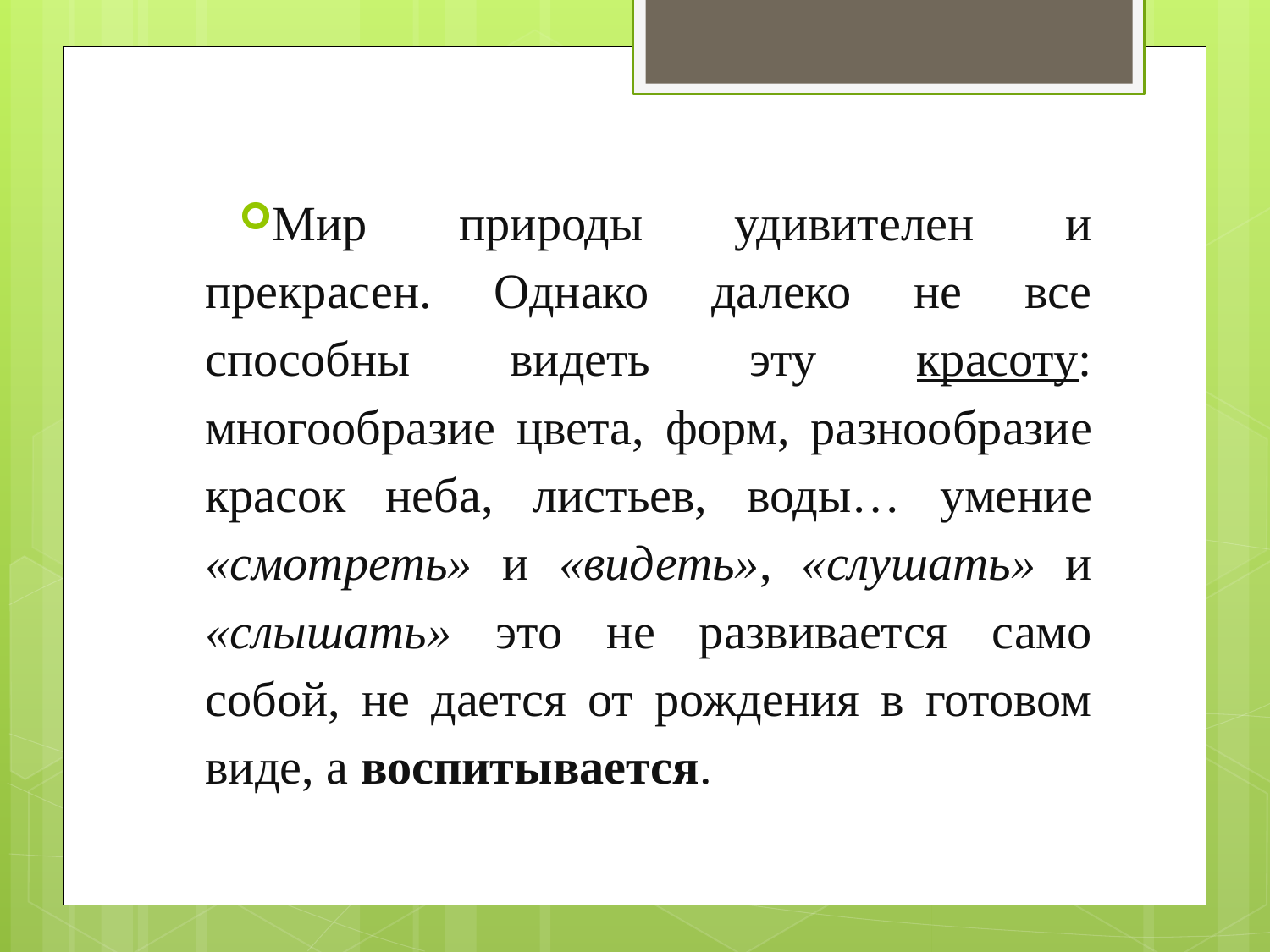

Мир природы удивителен и прекрасен. Однако далеко не все способны видеть эту красоту: многообразие цвета, форм, разнообразие красок неба, листьев, воды… умение «смотреть» и «видеть», «слушать» и «слышать» это не развивается само собой, не дается от рождения в готовом виде, а воспитывается.